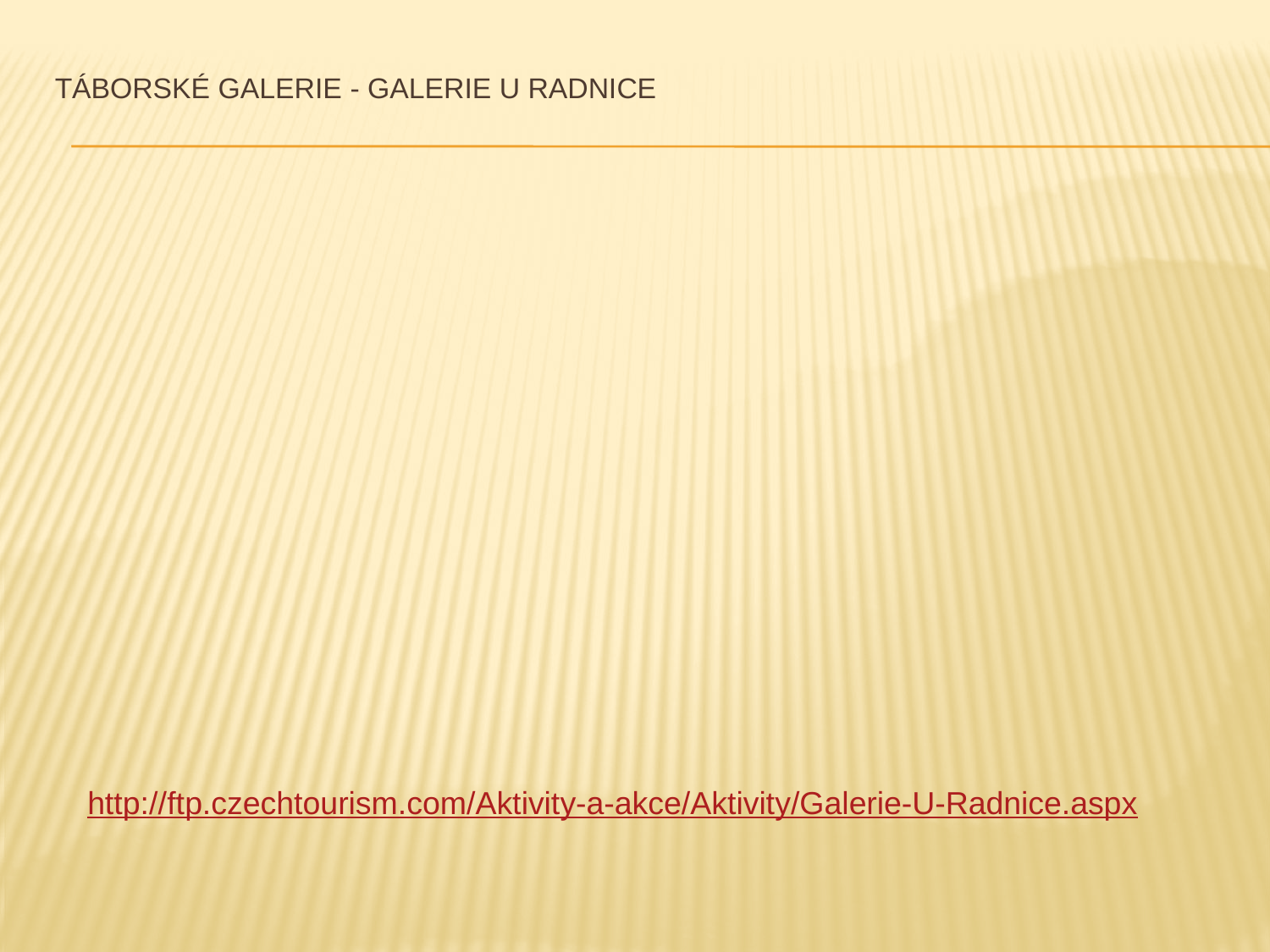

# Táborské galerie - Galerie U Radnice

http://ftp.czechtourism.com/Aktivity-a-akce/Aktivity/Galerie-U-Radnice.aspx